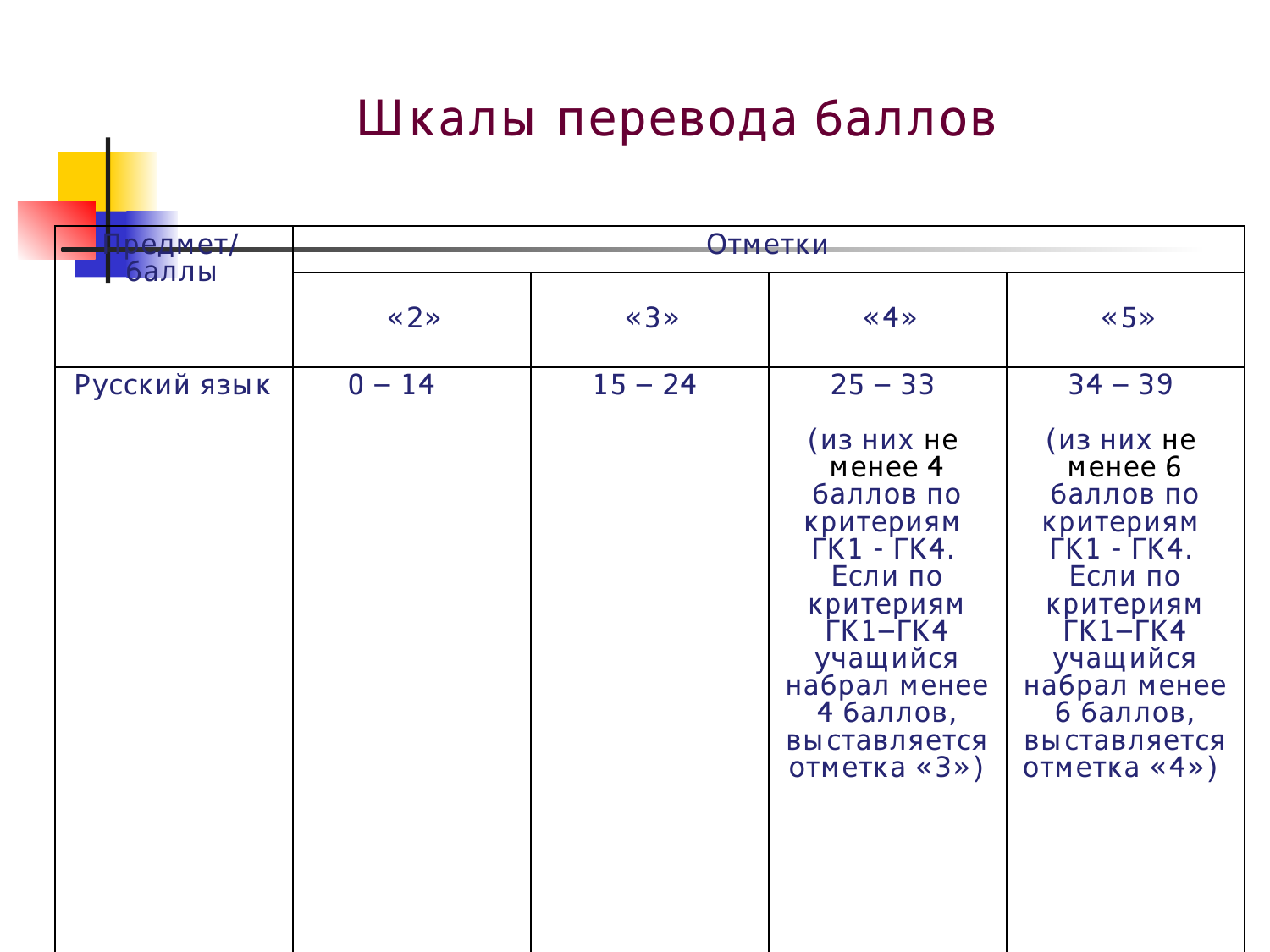

# Шкалы перевода баллов
| Предмет/ баллы | Отметки |  |  |  |
| --- | --- | --- | --- | --- |
|  | «2» | «3» | «4» | «5» |
| Русский язык | 0 – 14 | 15 – 24 | 25 – 33 (из них не менее 4 баллов по критериям ГК1 - ГК4. Если по критериям ГК1–ГК4 учащийся набрал менее 4 баллов, выставляется отметка «3») | 34 – 39 (из них не менее 6 баллов по критериям ГК1 - ГК4. Если по критериям ГК1–ГК4 учащийся набрал менее 6 баллов, выставляется отметка «4») |